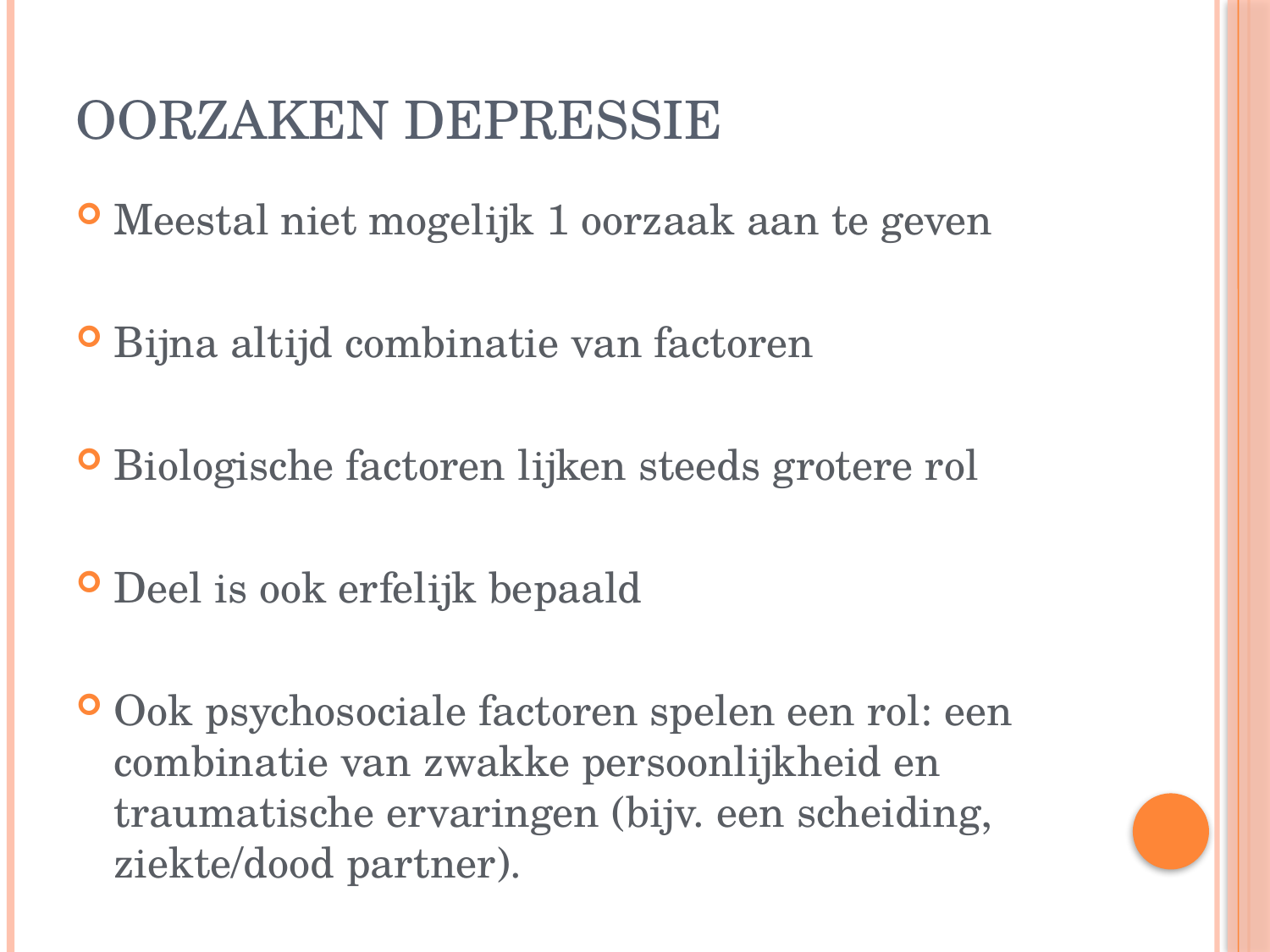

# Oorzaken depressie
Meestal niet mogelijk 1 oorzaak aan te geven

Bijna altijd combinatie van factoren

Biologische factoren lijken steeds grotere rol

Deel is ook erfelijk bepaald

Ook psychosociale factoren spelen een rol: een combinatie van zwakke persoonlijkheid en traumatische ervaringen (bijv. een scheiding, ziekte/dood partner).